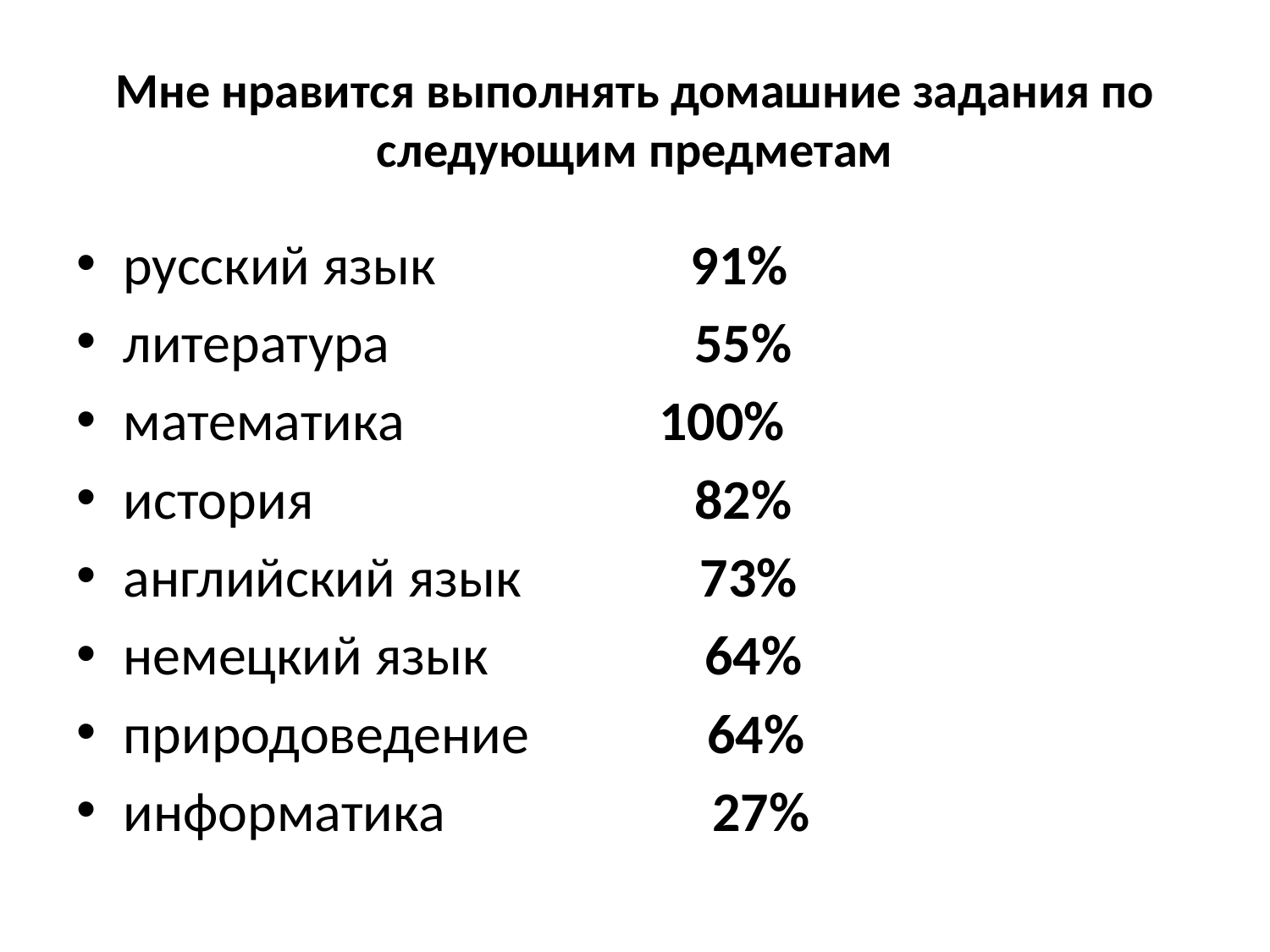

# Мне нравится выполнять домашние задания по следующим предметам
русский язык                    91%
литература                        55%
математика                    100%
история                              82%
английский язык              73%
немецкий язык                 64%
природоведение              64%
информатика                     27%